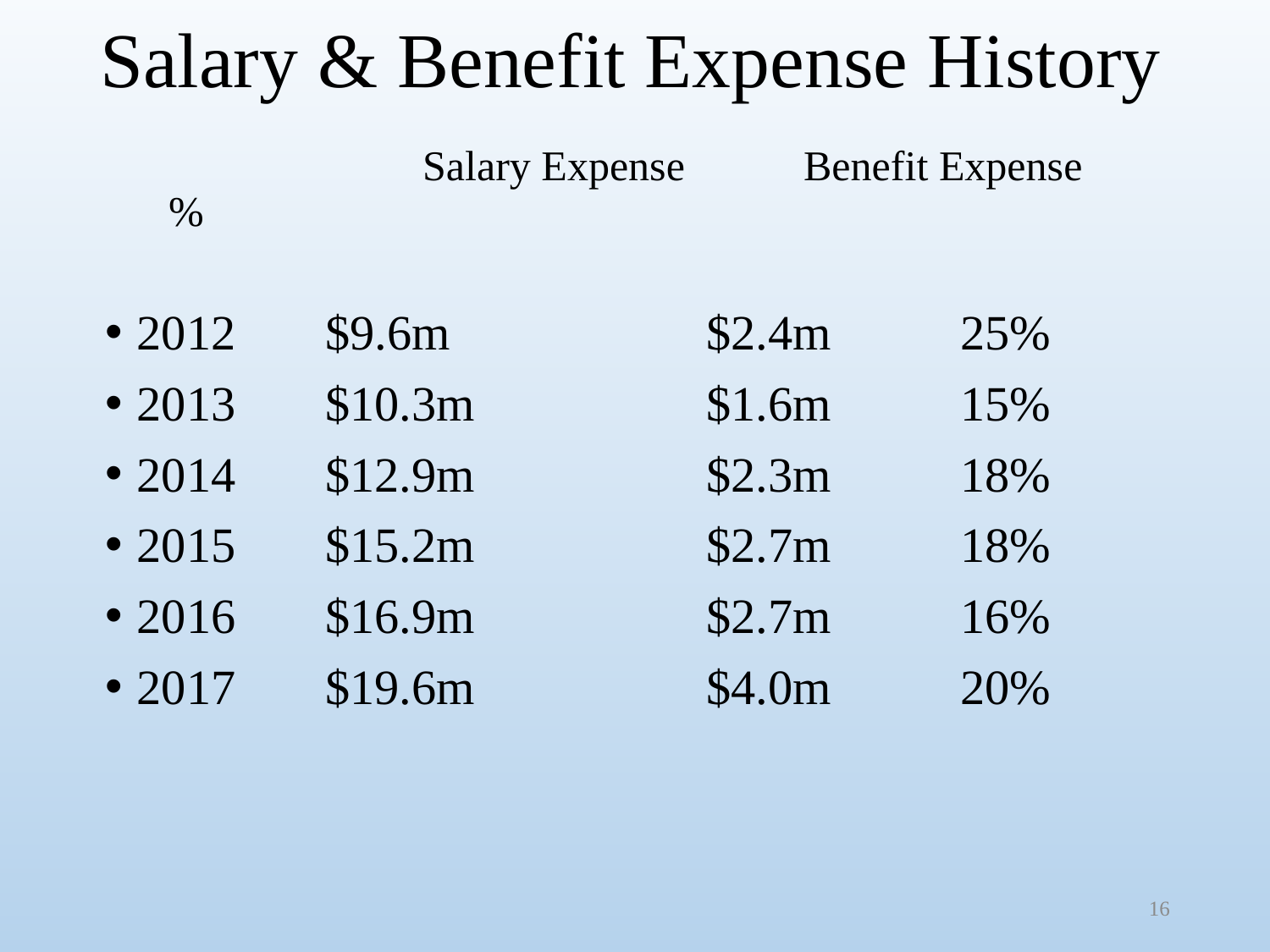

# Salary & Benefit Expense History
		Salary Expense	Benefit Expense     %

2012	     $9.6m		     $2.4m	     25%
2013	     $10.3m		     $1.6m	     15%
2014	     $12.9m		     $2.3m	     18%
2015	     $15.2m		     $2.7m	     18%
2016	     $16.9m		     $2.7m	     16%
2017	     $19.6m		     $4.0m    	     20%
16